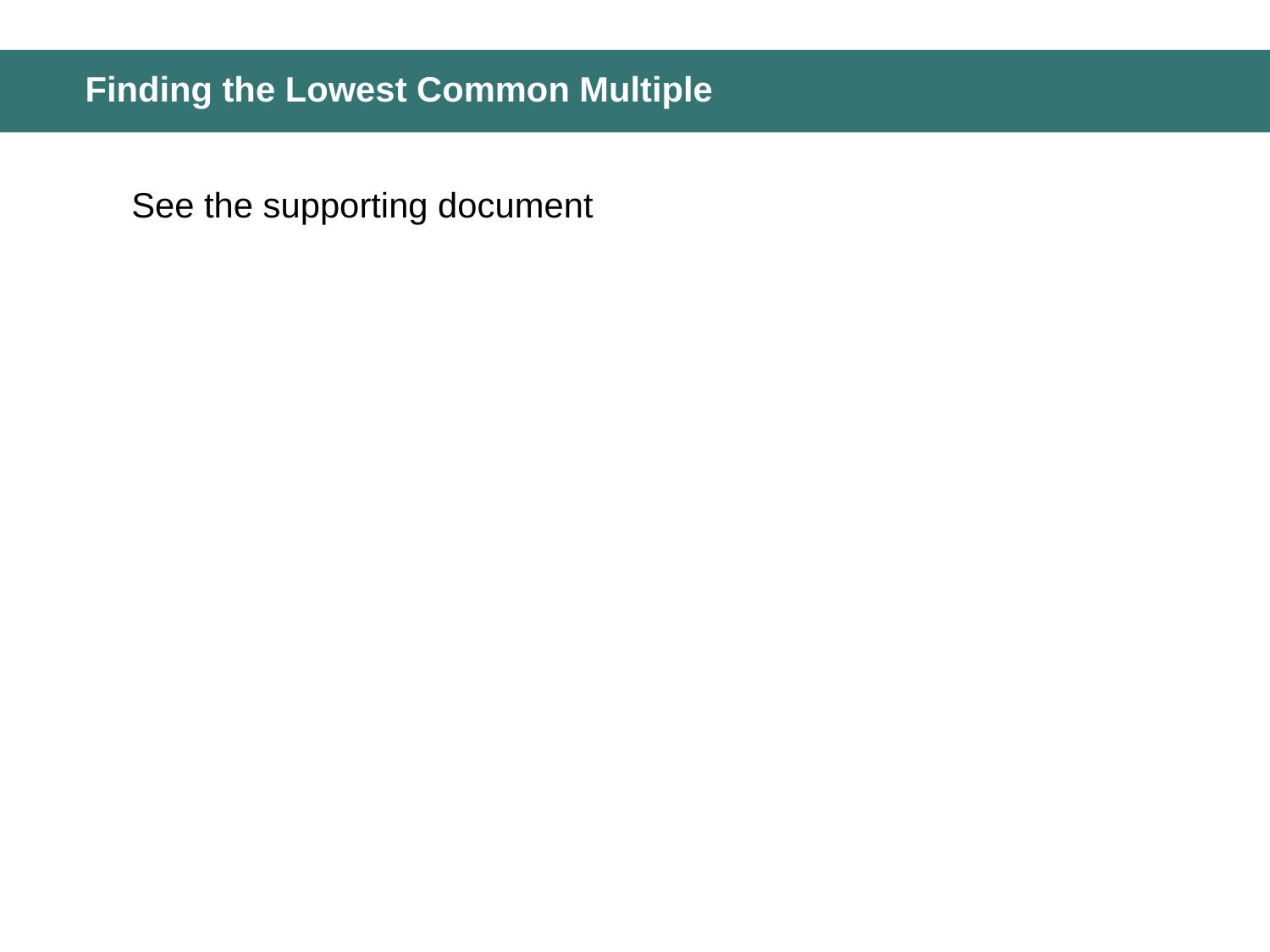

# Finding the Lowest Common Multiple
See the supporting document